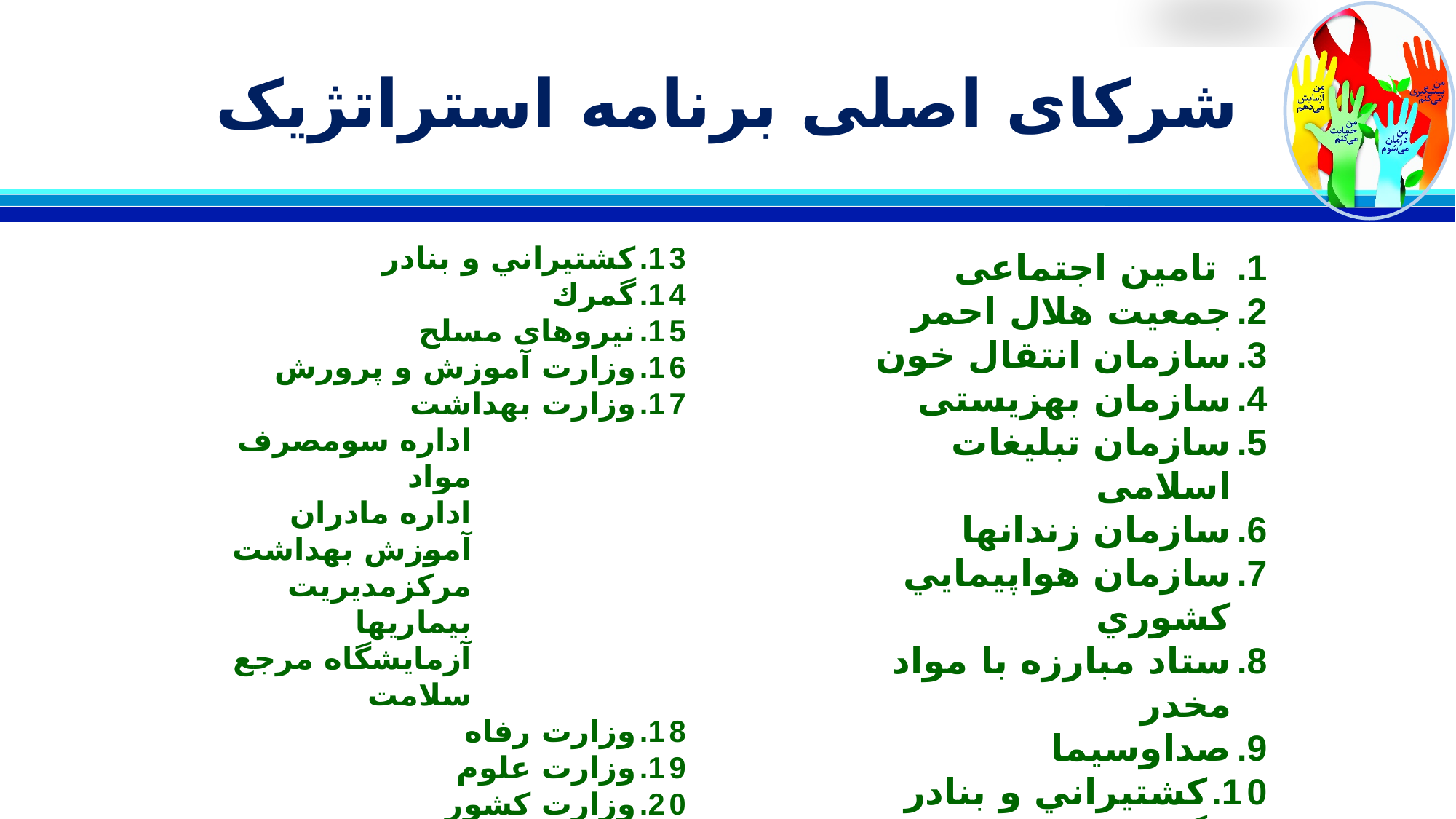

# شرکای اصلی برنامه استراتژیک
كشتيراني و بنادر
گمرك
نیروهای مسلح
وزارت آموزش و پرورش
وزارت بهداشت
اداره سومصرف مواد
اداره مادران
آموزش بهداشت
مرکزمدیریت بیماریها
آزمایشگاه مرجع سلامت
وزارت رفاه
وزارت علوم
وزارت کشور
وزارت ورزش و جوانان
کمیته امداد امام خمینی(ره)

تامین اجتماعی
جمعیت هلال احمر
سازمان انتقال خون
سازمان بهزیستی
سازمان تبلیغات اسلامی
سازمان زندانها
سازمان هواپيمايي كشوري
ستاد مبارزه با مواد مخدر
صداوسیما
كشتيراني و بنادر
گمرك
نیروهای مسلح